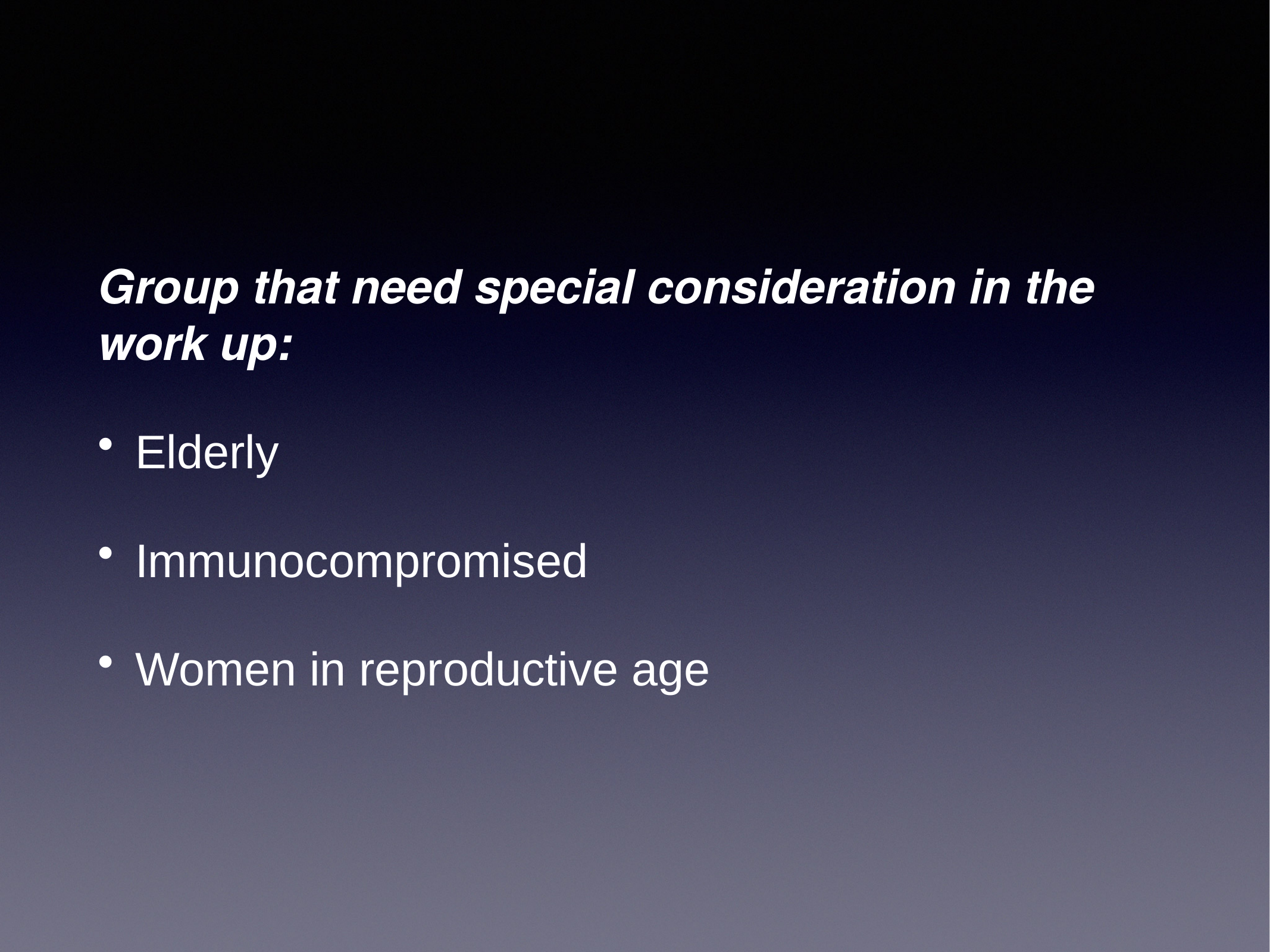

Group that need special consideration in the work up:
Elderly
Immunocompromised
Women in reproductive age